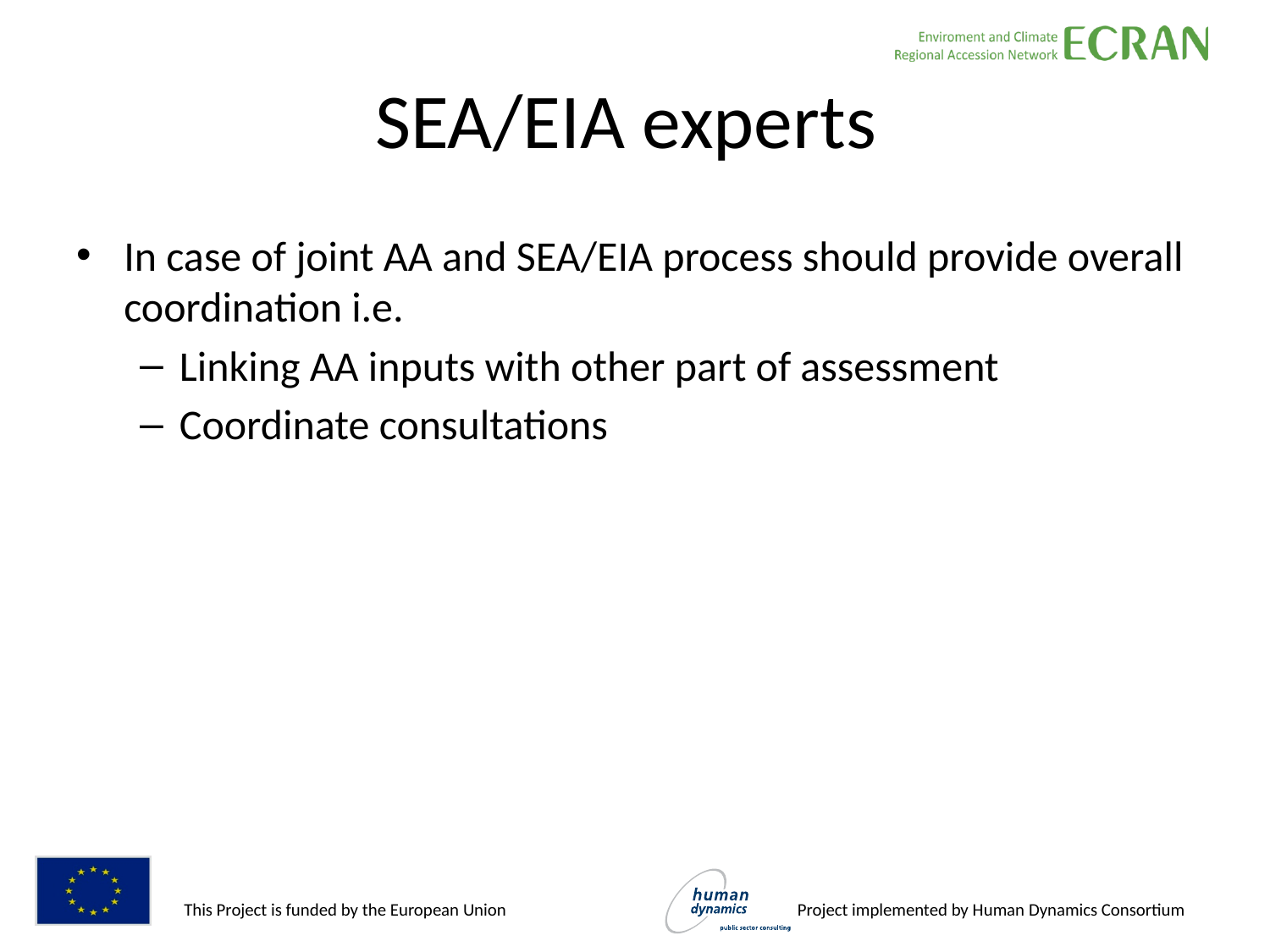

# SEA/EIA experts
In case of joint AA and SEA/EIA process should provide overall coordination i.e.
Linking AA inputs with other part of assessment
Coordinate consultations